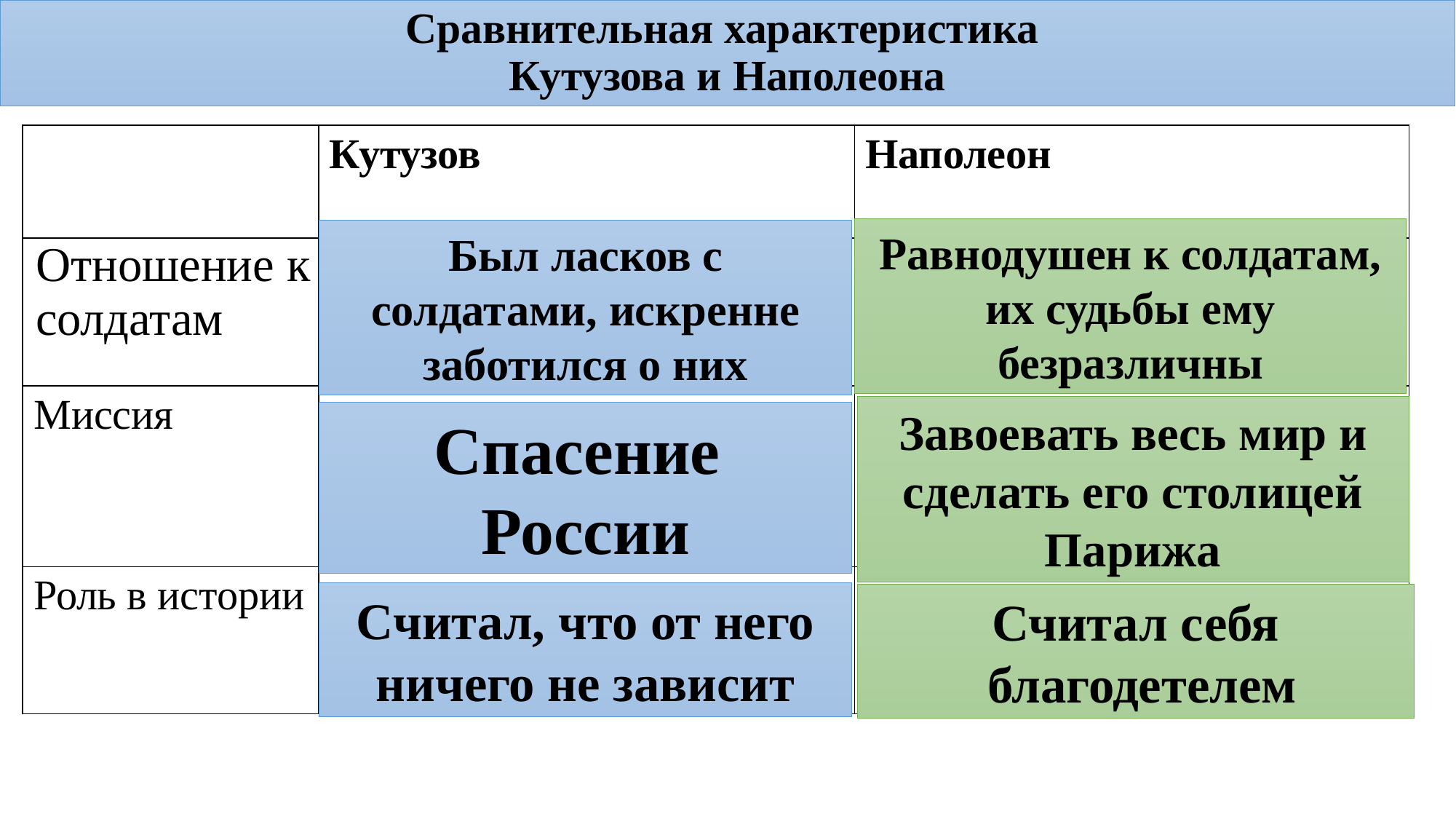

# Сравнительная характеристика Кутузова и Наполеона
|  | Кутузов | Наполеон |
| --- | --- | --- |
| Отношение к солдатам |  |  |
| Миссия |  |  |
| Роль в истории |  |  |
Равнодушен к солдатам, их судьбы ему безразличны
Был ласков с солдатами, искренне заботился о них
Завоевать весь мир и сделать его столицей Парижа
Спасение
России
Считал, что от него ничего не зависит
Считал себя
 благодетелем